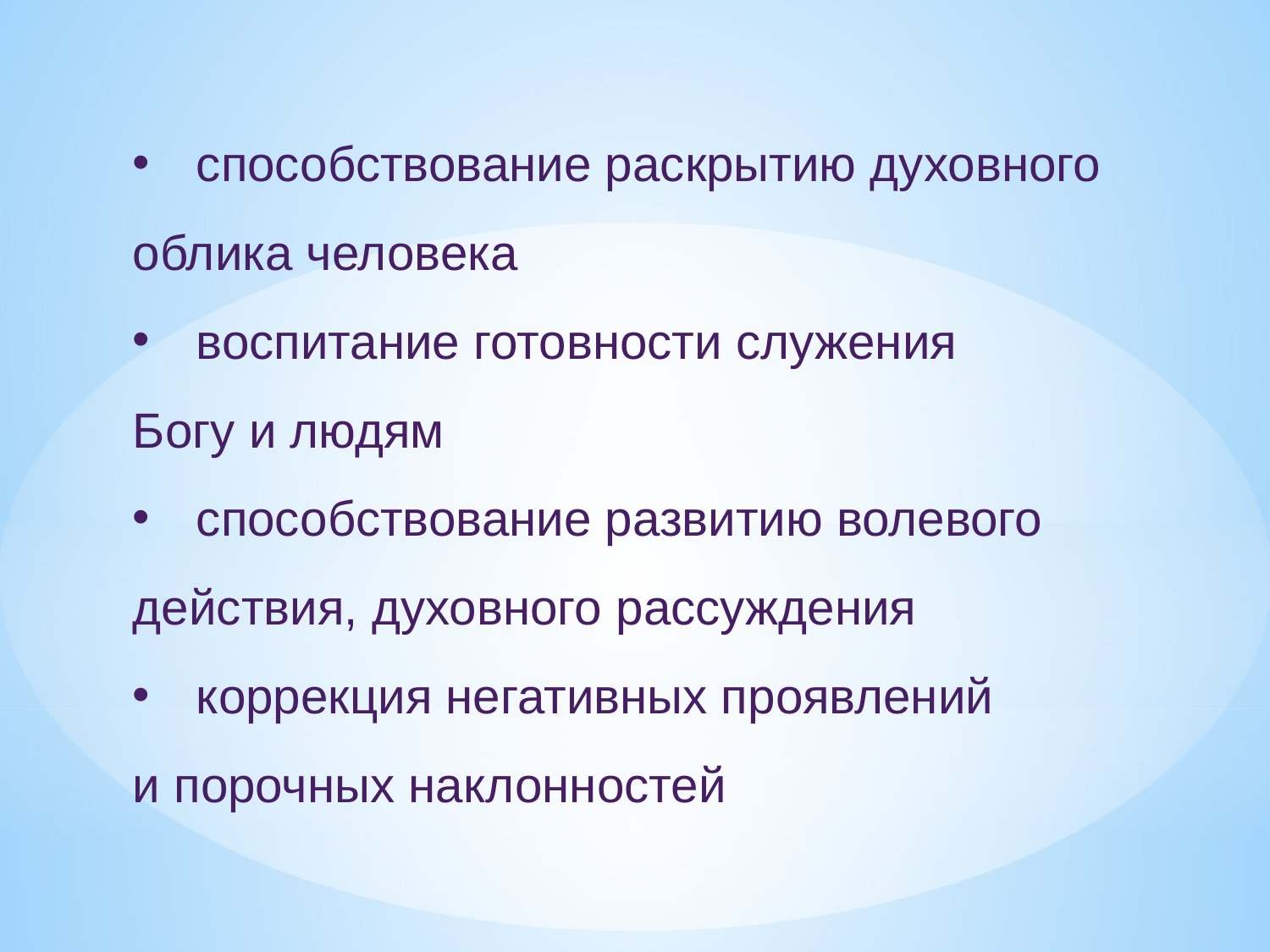

способствование раскрытию духовного
облика человека
воспитание готовности служения
Богу и людям
способствование развитию волевого
действия, духовного рассуждения
коррекция негативных проявлений
и порочных наклонностей